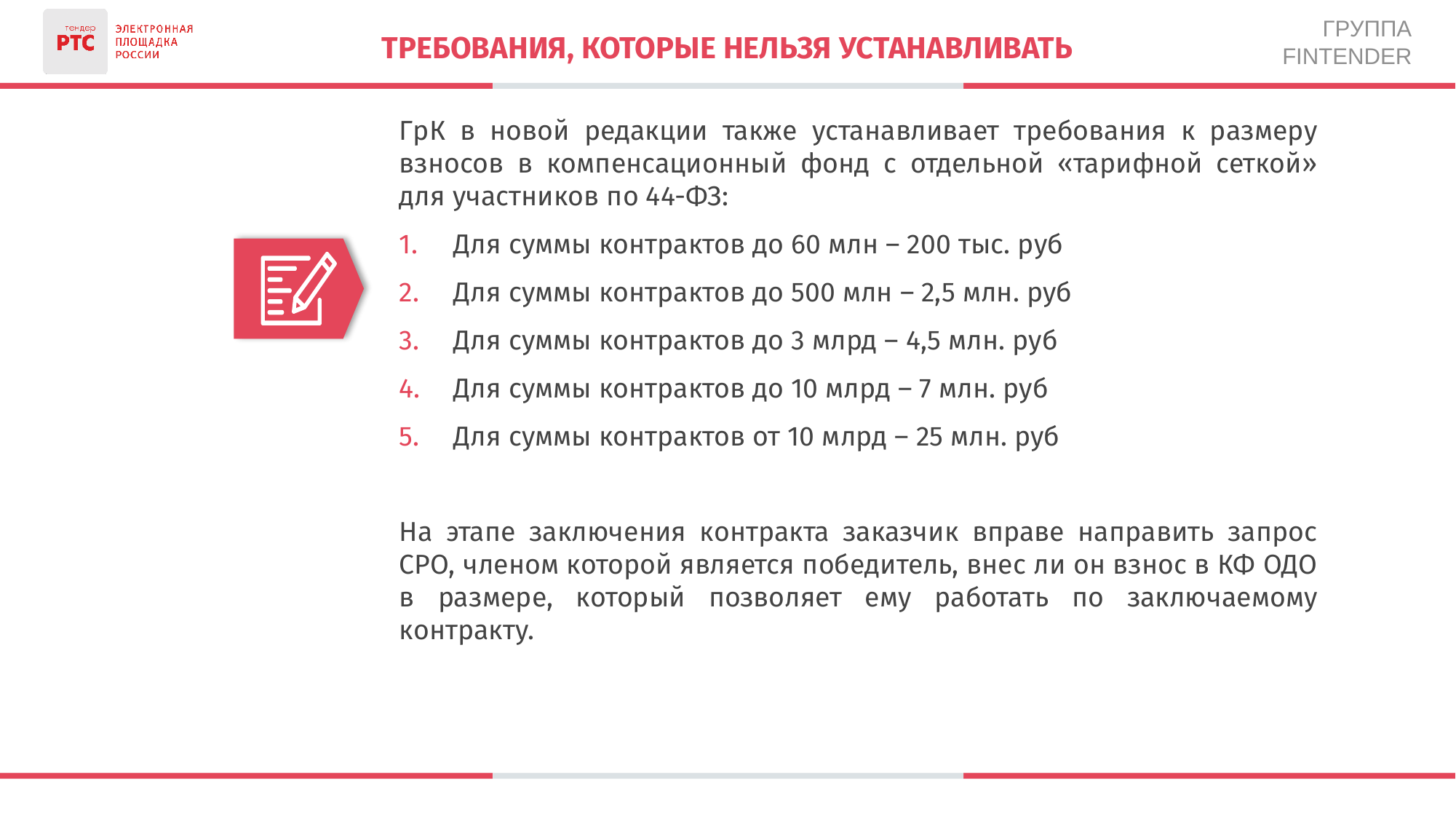

# Требования, которые нельзя устанавливать
ГрК в новой редакции также устанавливает требования к размеру взносов в компенсационный фонд с отдельной «тарифной сеткой» для участников по 44-ФЗ:
Для суммы контрактов до 60 млн – 200 тыс. руб
Для суммы контрактов до 500 млн – 2,5 млн. руб
Для суммы контрактов до 3 млрд – 4,5 млн. руб
Для суммы контрактов до 10 млрд – 7 млн. руб
Для суммы контрактов от 10 млрд – 25 млн. руб

На этапе заключения контракта заказчик вправе направить запрос СРО, членом которой является победитель, внес ли он взнос в КФ ОДО в размере, который позволяет ему работать по заключаемому контракту.